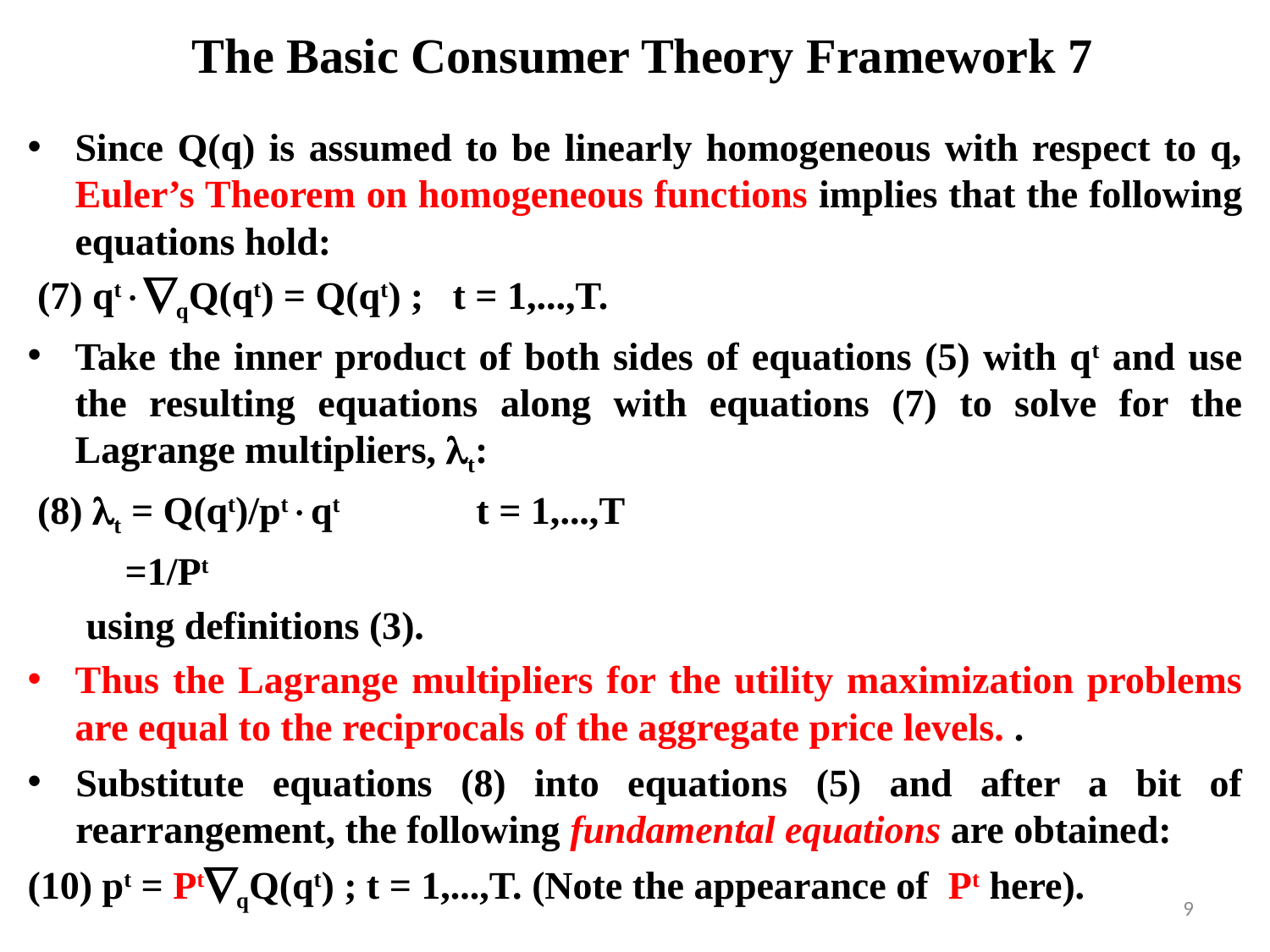

# The Basic Consumer Theory Framework 7
Since Q(q) is assumed to be linearly homogeneous with respect to q, Euler’s Theorem on homogeneous functions implies that the following equations hold:
 (7) qt⋅∇qQ(qt) = Q(qt) ;   t = 1,...,T.
Take the inner product of both sides of equations (5) with qt and use the resulting equations along with equations (7) to solve for the Lagrange multipliers, λt:
 (8) λt = Q(qt)/pt⋅qt              t = 1,...,T
          =1/Pt
      using definitions (3).
Thus the Lagrange multipliers for the utility maximization problems are equal to the reciprocals of the aggregate price levels. .
Substitute equations (8) into equations (5) and after a bit of rearrangement, the following fundamental equations are obtained:
(10) pt = Pt∇qQ(qt) ; t = 1,...,T. (Note the appearance of  Pt here).

9